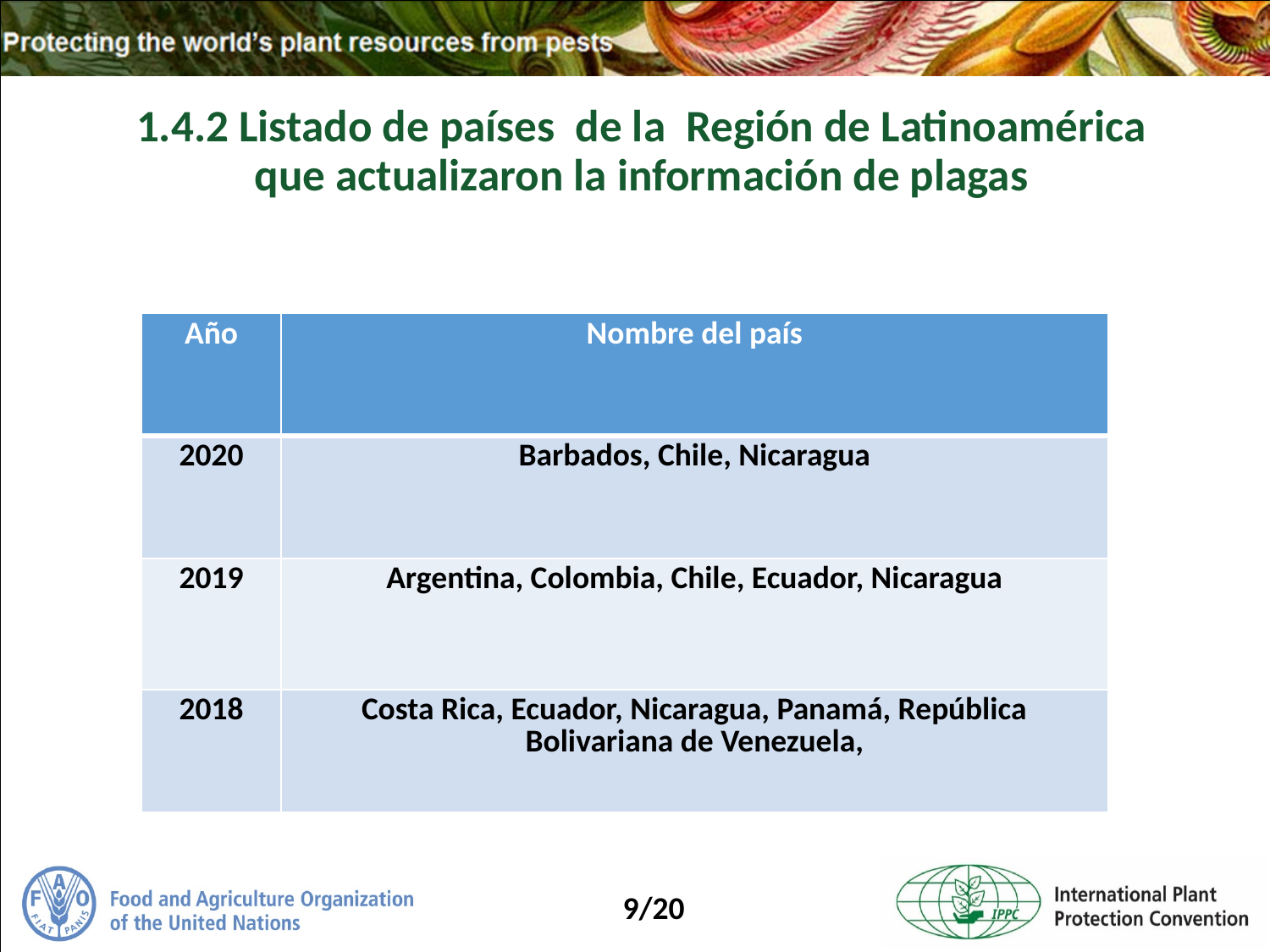

1.4.2 Listado de países  de la  Región de Latinoamérica
que actualizaron la información de plagas
| Año | Nombre del país |
| --- | --- |
| 2020 | Barbados, Chile, Nicaragua |
| 2019 | Argentina, Colombia, Chile, Ecuador, Nicaragua |
| 2018 | Costa Rica, Ecuador, Nicaragua, Panamá, República Bolivariana de Venezuela, |
9/20